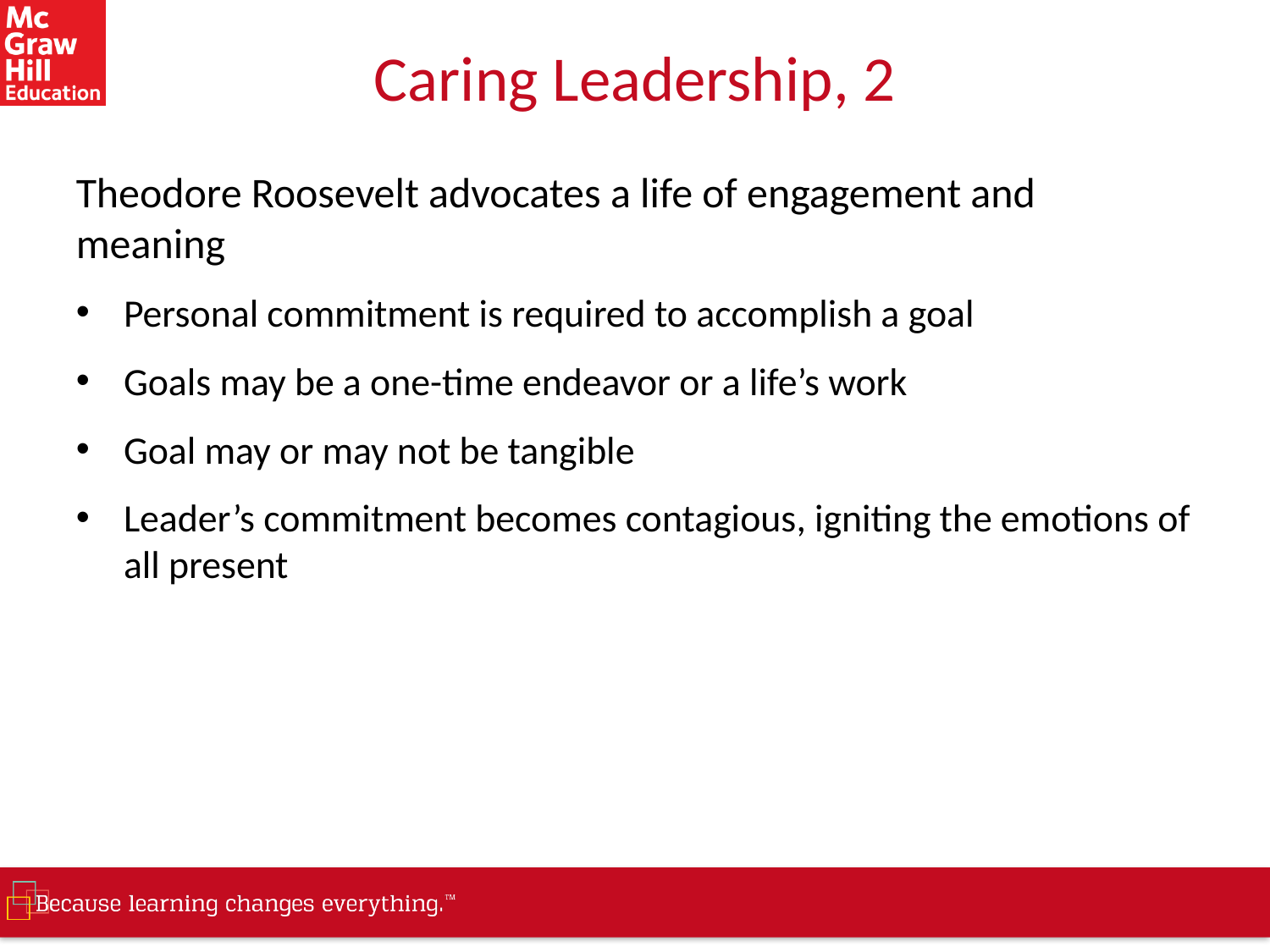

# Caring Leadership, 2
Theodore Roosevelt advocates a life of engagement and meaning
Personal commitment is required to accomplish a goal
Goals may be a one-time endeavor or a life’s work
Goal may or may not be tangible
Leader’s commitment becomes contagious, igniting the emotions of all present